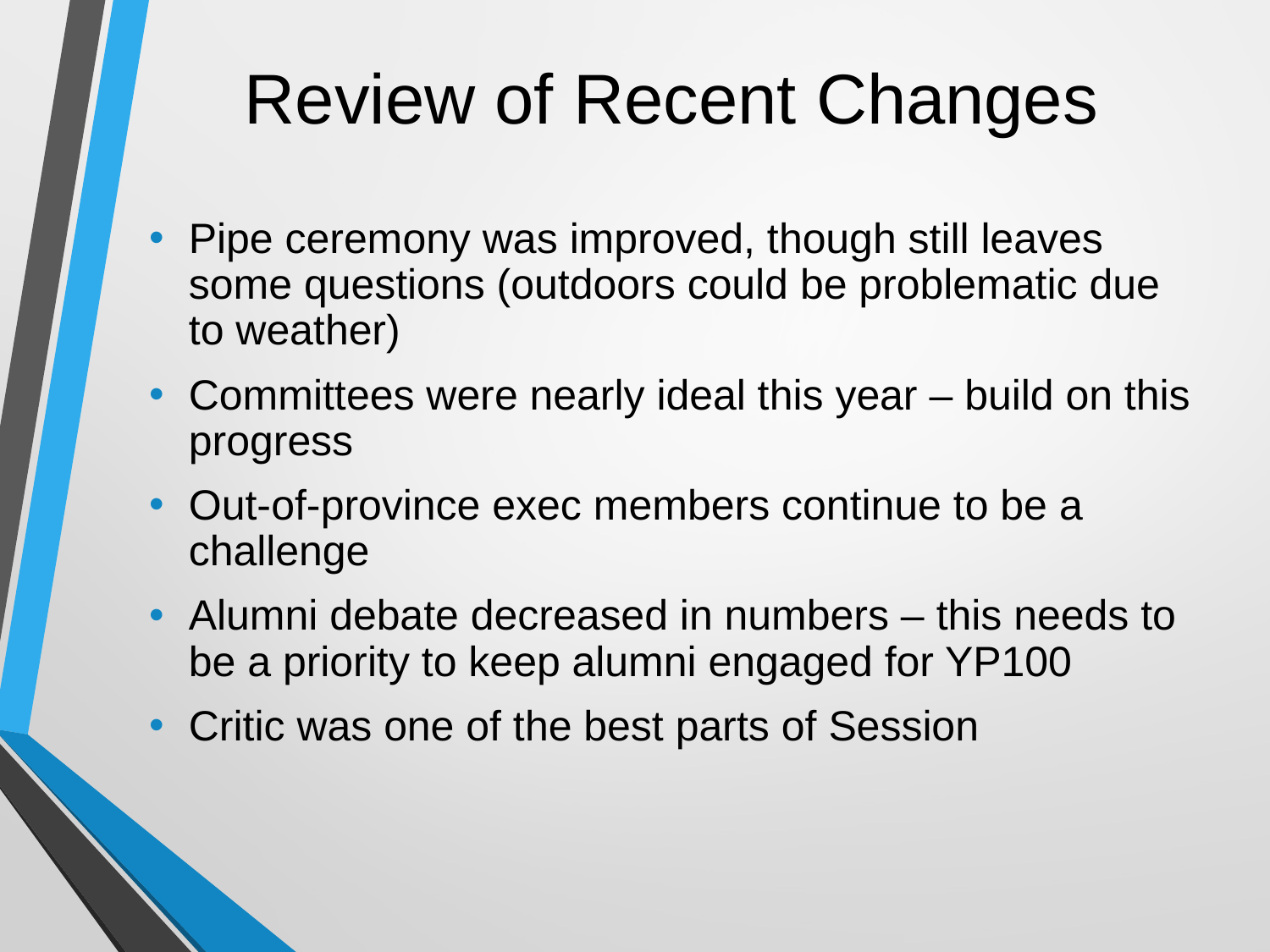

# Review of Recent Changes
Pipe ceremony was improved, though still leaves some questions (outdoors could be problematic due to weather)
Committees were nearly ideal this year – build on this progress
Out-of-province exec members continue to be a challenge
Alumni debate decreased in numbers – this needs to be a priority to keep alumni engaged for YP100
Critic was one of the best parts of Session